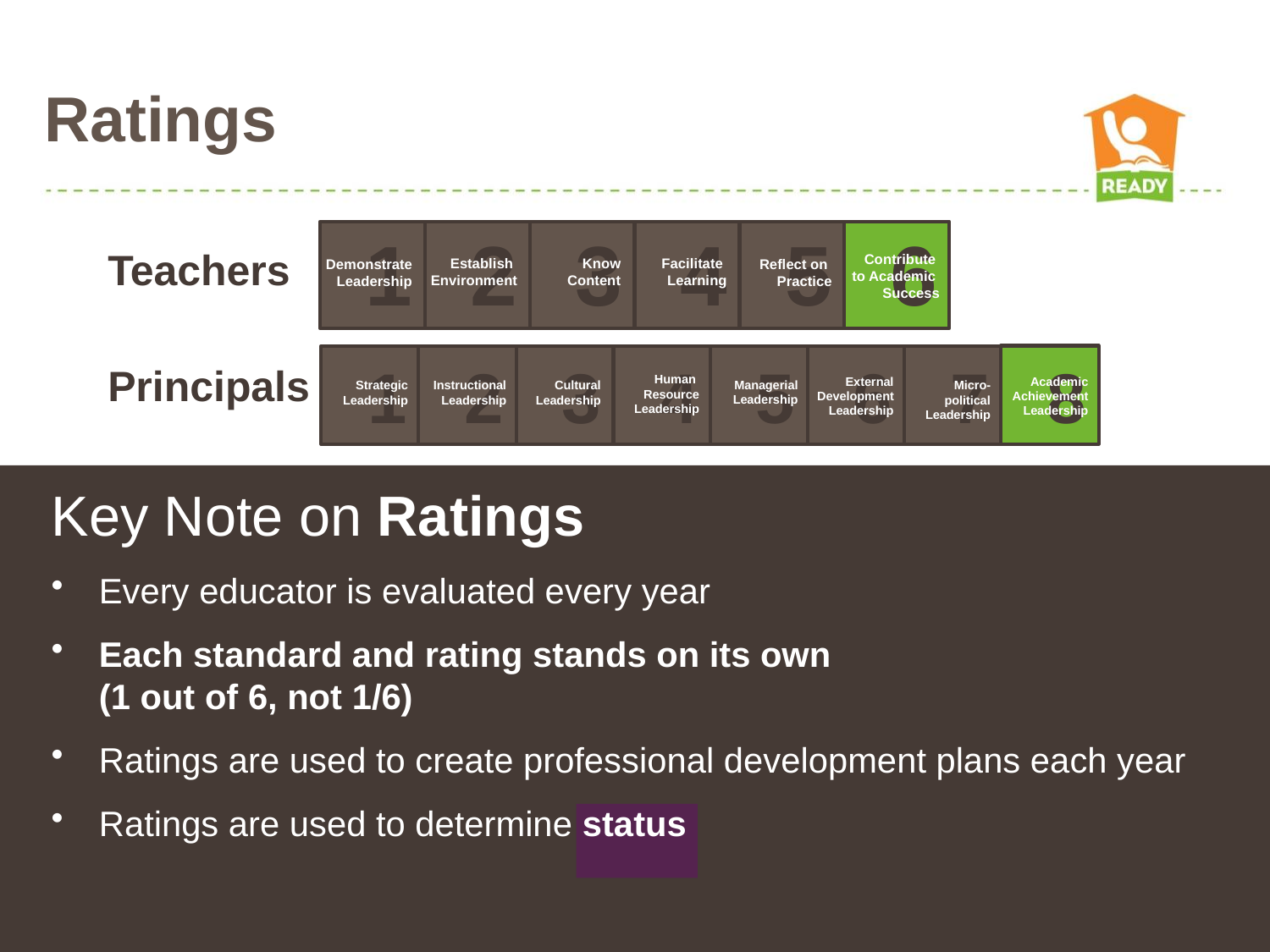

Ratings
1
2
3
4
5
6
Contribute
to Academic
Success
Establish  Environment
Know
Content
Facilitate
Learning
Demonstrate Leadership
Reflect on
Practice
Teachers

8
1
2
3
4
5
6
7
Human
Resource Leadership
External Development Leadership
Academic Achievement Leadership
Managerial
Leadership
Strategic Leadership
Instructional
Leadership
Cultural Leadership
Micro-
political
Leadership
Principals

Key Note on Ratings
Every educator is evaluated every year
Each standard and rating stands on its own
(1 out of 6, not 1/6)
Ratings are used to create professional development plans each year
Ratings are used to determine status